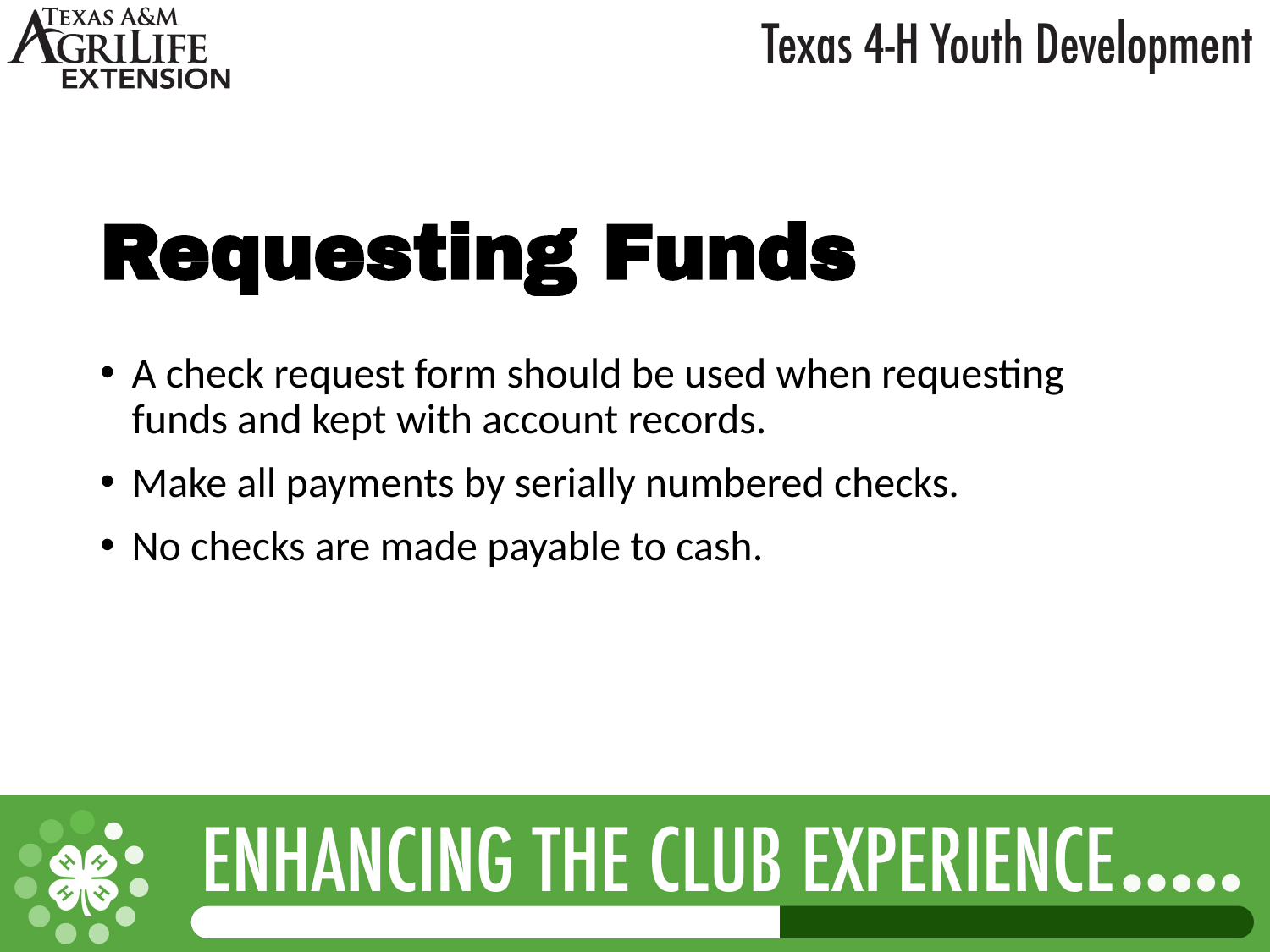

# Requesting Funds
A check request form should be used when requesting funds and kept with account records.
Make all payments by serially numbered checks.
No checks are made payable to cash.